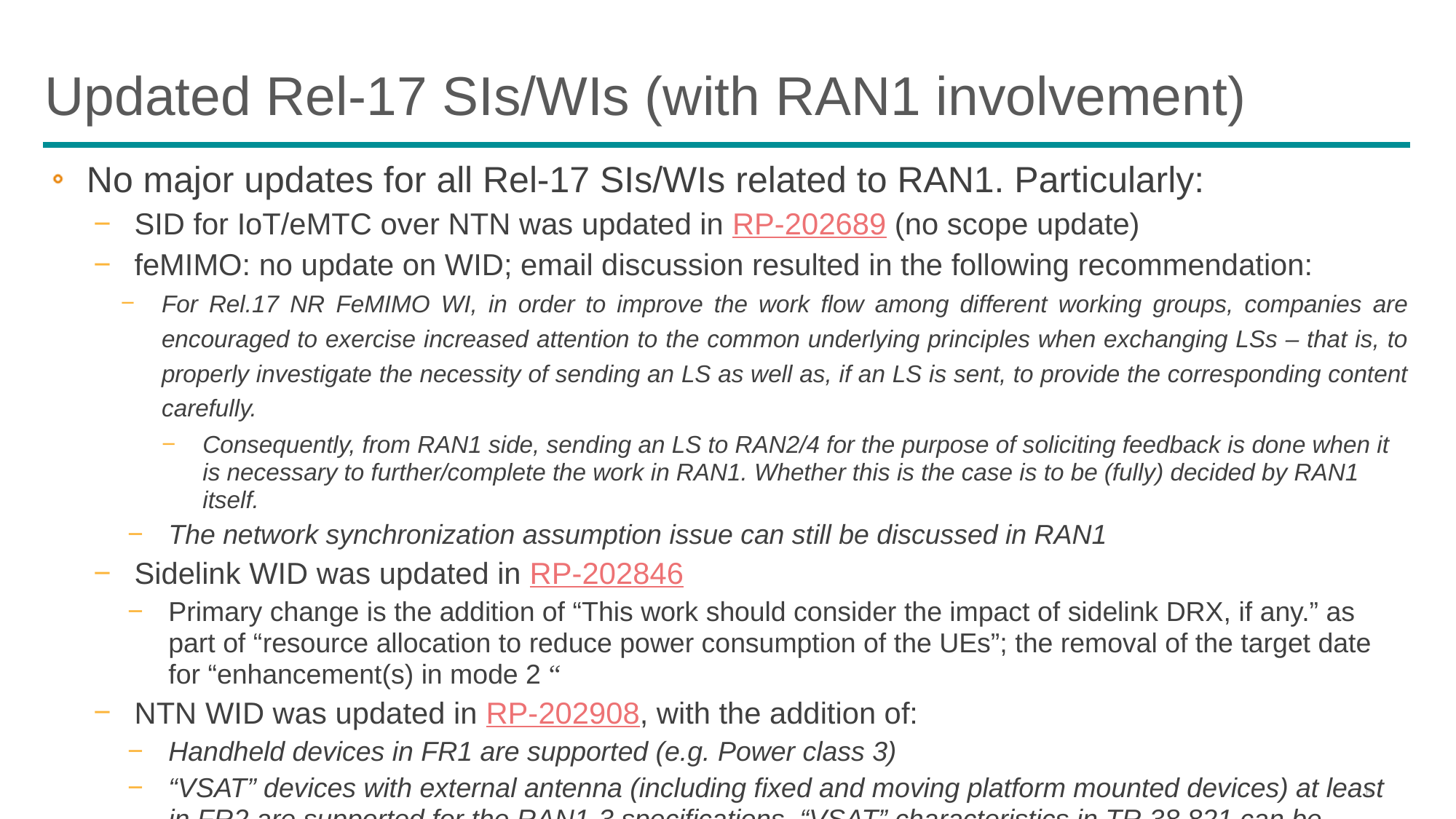

# Updated Rel-17 SIs/WIs (with RAN1 involvement)
No major updates for all Rel-17 SIs/WIs related to RAN1. Particularly:
SID for IoT/eMTC over NTN was updated in RP-202689 (no scope update)
feMIMO: no update on WID; email discussion resulted in the following recommendation:
For Rel.17 NR FeMIMO WI, in order to improve the work flow among different working groups, companies are encouraged to exercise increased attention to the common underlying principles when exchanging LSs – that is, to properly investigate the necessity of sending an LS as well as, if an LS is sent, to provide the corresponding content carefully.
Consequently, from RAN1 side, sending an LS to RAN2/4 for the purpose of soliciting feedback is done when it is necessary to further/complete the work in RAN1. Whether this is the case is to be (fully) decided by RAN1 itself.
The network synchronization assumption issue can still be discussed in RAN1
Sidelink WID was updated in RP-202846
Primary change is the addition of “This work should consider the impact of sidelink DRX, if any.” as part of “resource allocation to reduce power consumption of the UEs”; the removal of the target date for “enhancement(s) in mode 2 “
NTN WID was updated in RP-202908, with the addition of:
Handheld devices in FR1 are supported (e.g. Power class 3)
“VSAT” devices with external antenna (including fixed and moving platform mounted devices) at least in FR2 are supported for the RAN1-3 specifications. “VSAT” characteristics in TR 38.821 can be assumed for the RAN1-3 specifications.